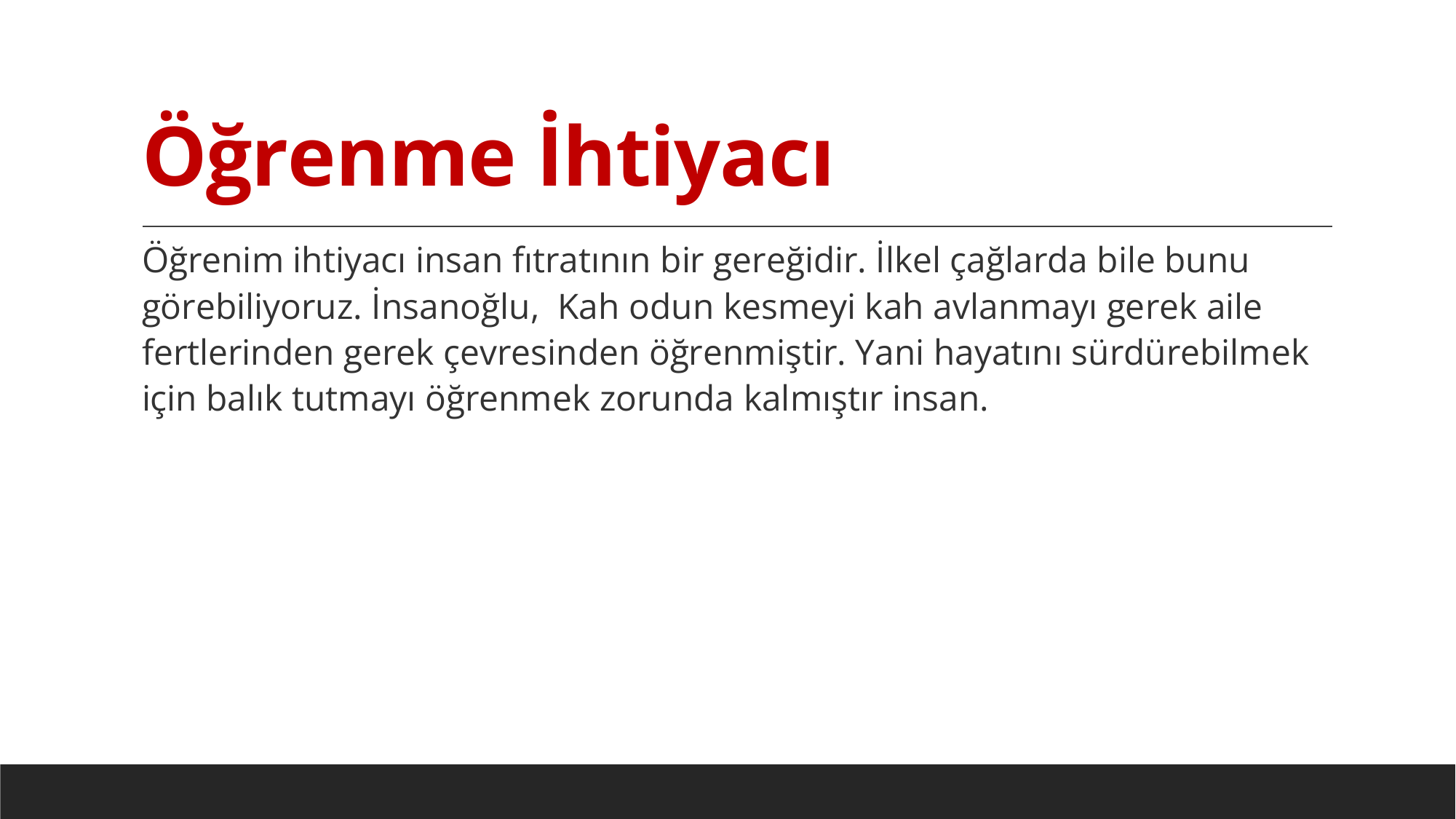

# Öğrenme İhtiyacı
Öğrenim ihtiyacı insan fıtratının bir gereğidir. İlkel çağlarda bile bunu görebiliyoruz. İnsanoğlu,  Kah odun kesmeyi kah avlanmayı gerek aile fertlerinden gerek çevresinden öğrenmiştir. Yani hayatını sürdürebilmek için balık tutmayı öğrenmek zorunda kalmıştır insan.